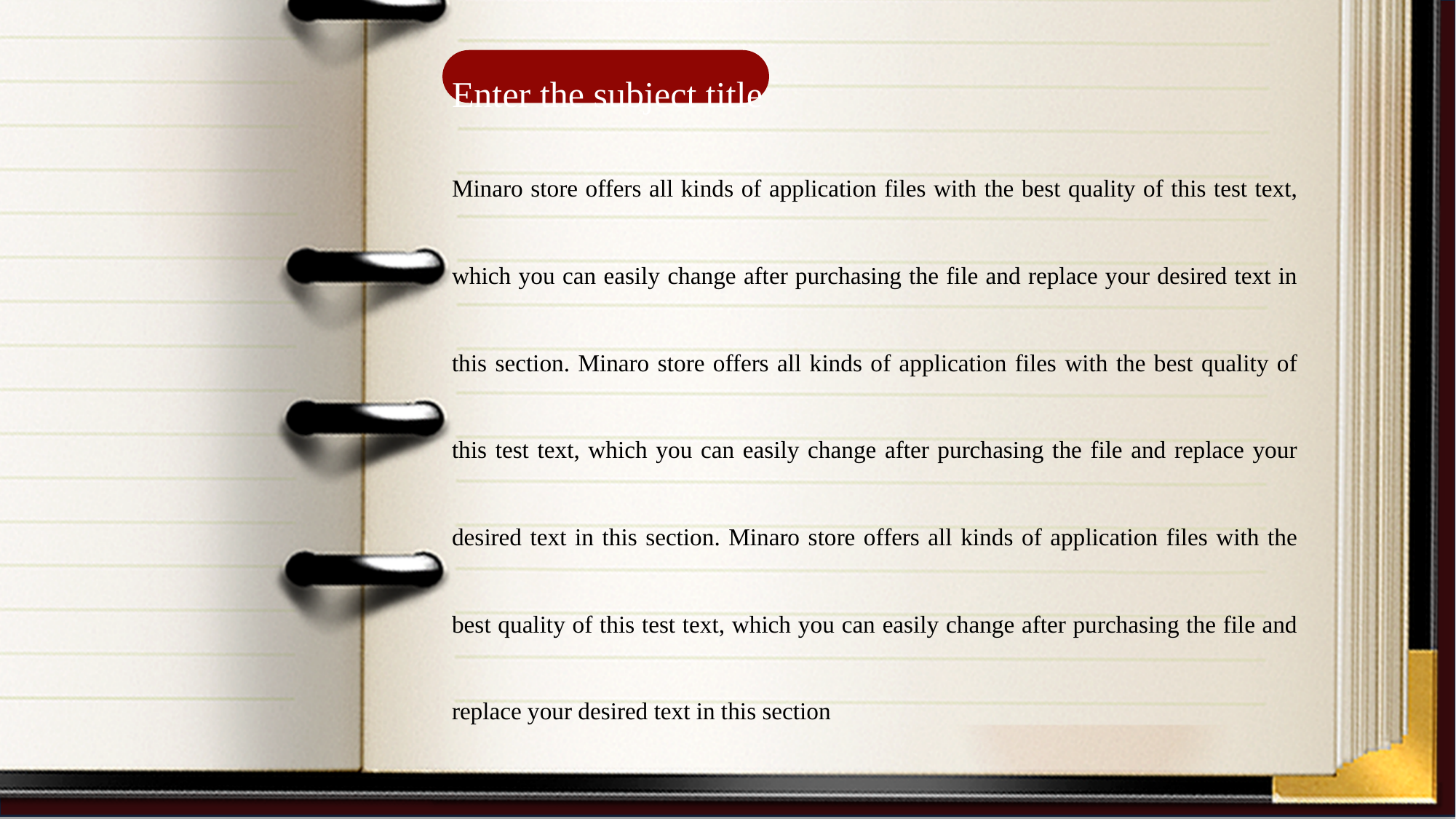

Enter the subject title
Minaro store offers all kinds of application files with the best quality of this test text, which you can easily change after purchasing the file and replace your desired text in this section. Minaro store offers all kinds of application files with the best quality of this test text, which you can easily change after purchasing the file and replace your desired text in this section. Minaro store offers all kinds of application files with the best quality of this test text, which you can easily change after purchasing the file and replace your desired text in this section